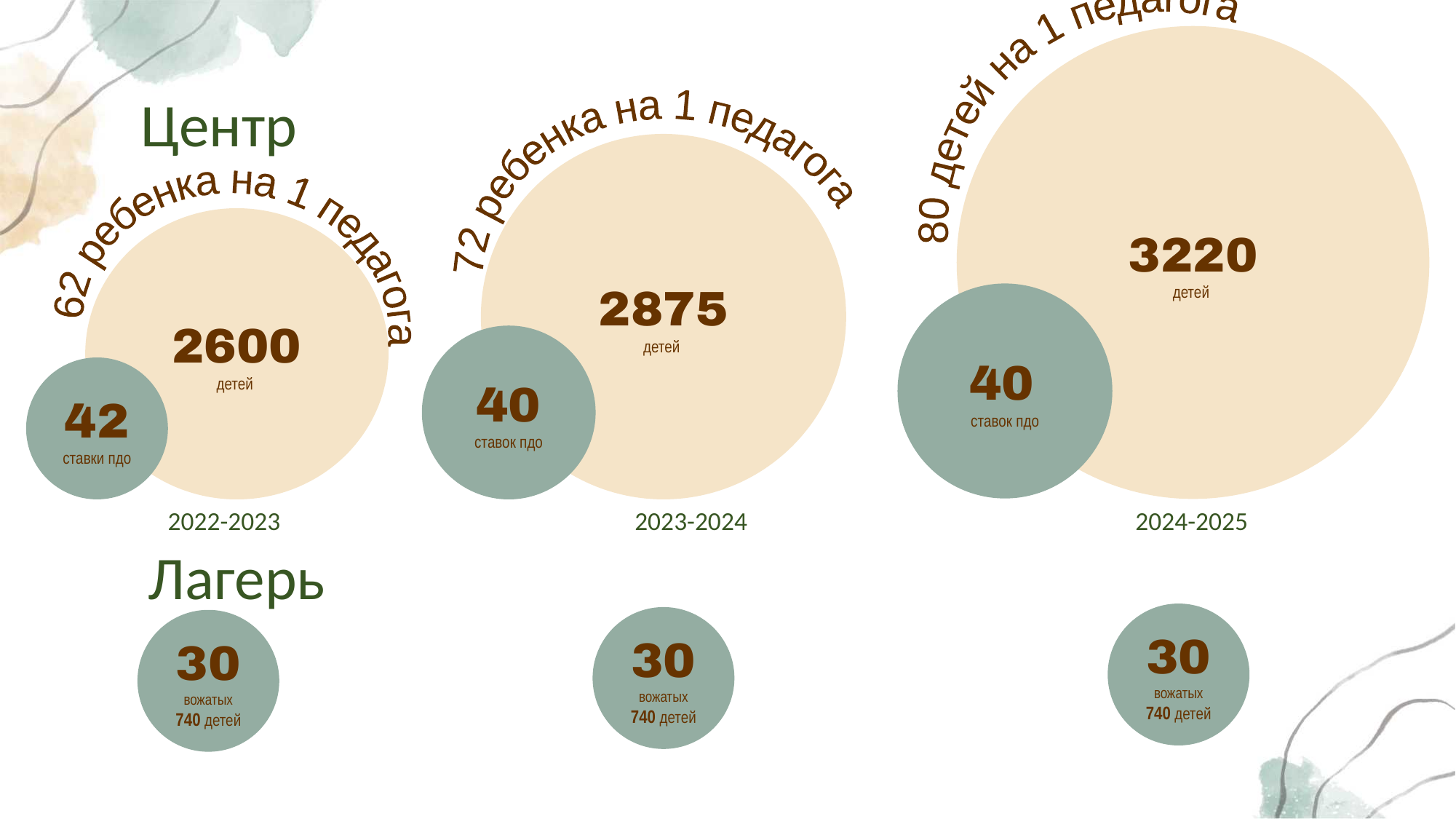

80 детей на 1 педагога
3220
детей
Центр
72 ребенка на 1 педагога
2875
детей
62 ребенка на 1 педагога
2600
детей
40
ставок пдо
40 ставок пдо
42 ставки пдо
2022-2023
2024-2025
2023-2024
Лагерь
30
вожатых
740 детей
30
вожатых
740 детей
30
вожатых
740 детей